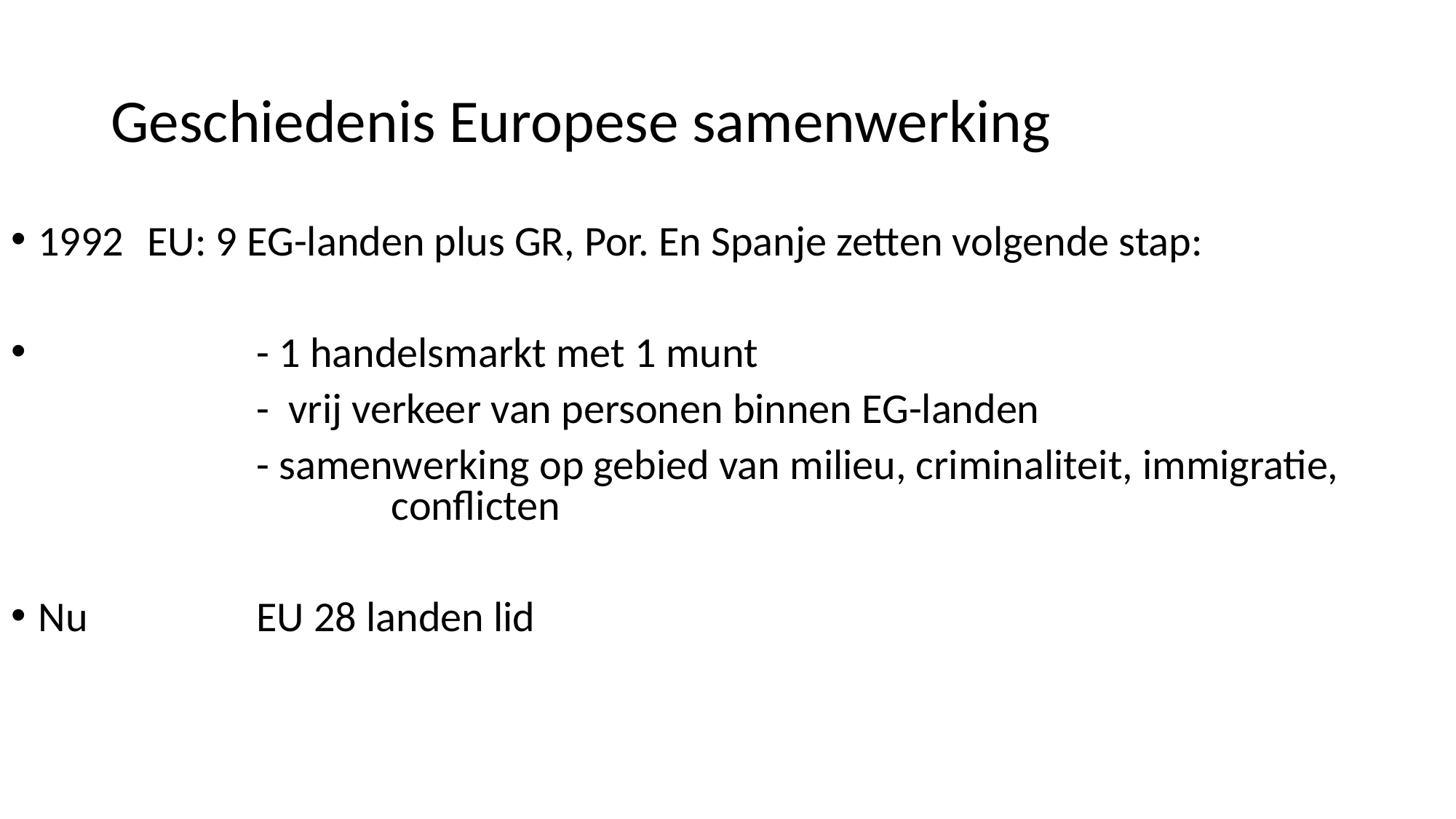

# Geschiedenis Europese samenwerking
1992	EU: 9 EG-landen plus GR, Por. En Spanje zetten volgende stap:

		- 1 handelsmarkt met 1 munt
			-  vrij verkeer van personen binnen EG-landen
			- samenwerking op gebied van milieu, criminaliteit, immigratie, 		              conflicten

Nu		EU 28 landen lid